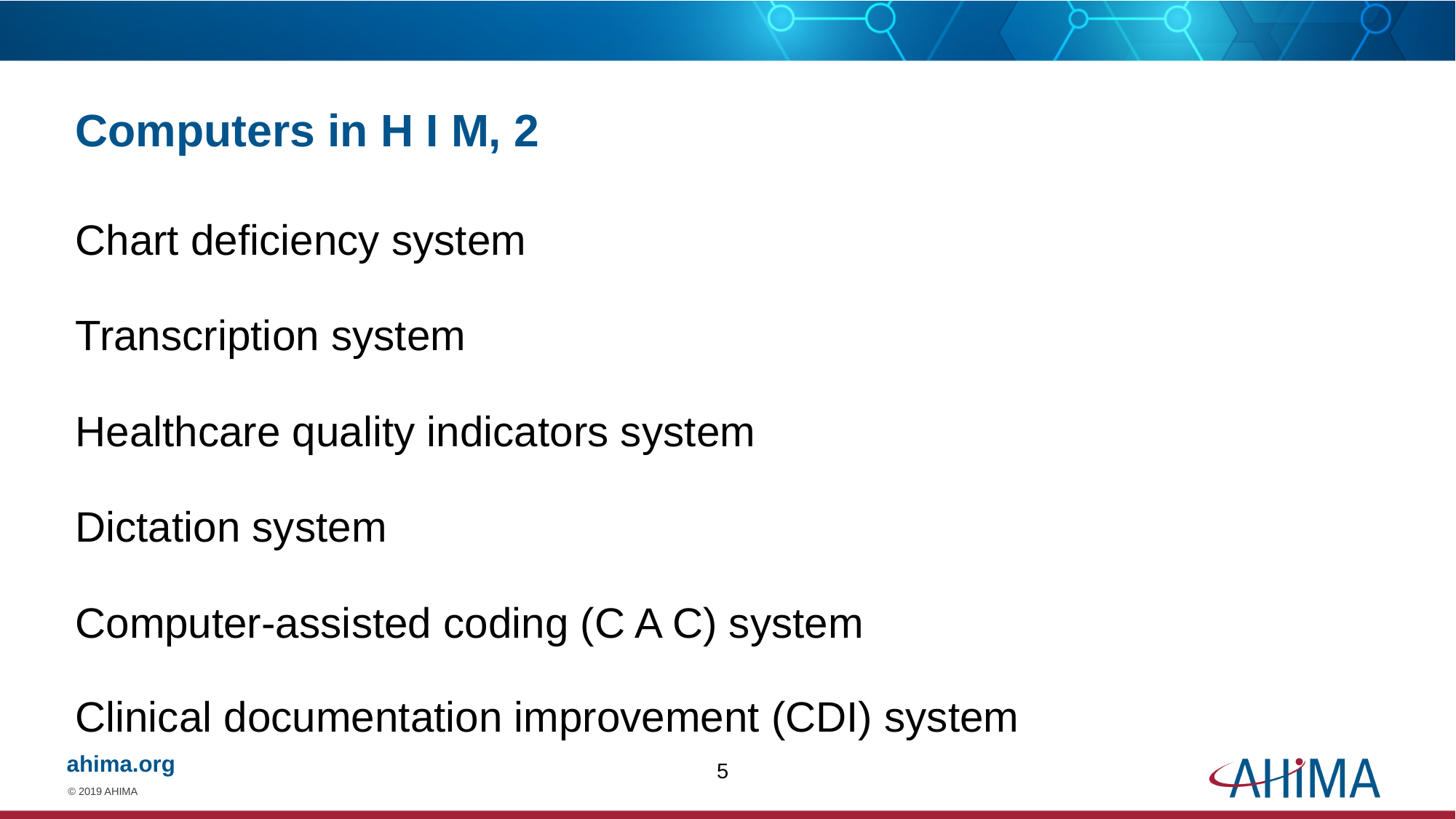

# Computers in H I M, 2
Chart deficiency system

Transcription system

Healthcare quality indicators system

Dictation system

Computer-assisted coding (C A C) system

Clinical documentation improvement (CDI) system